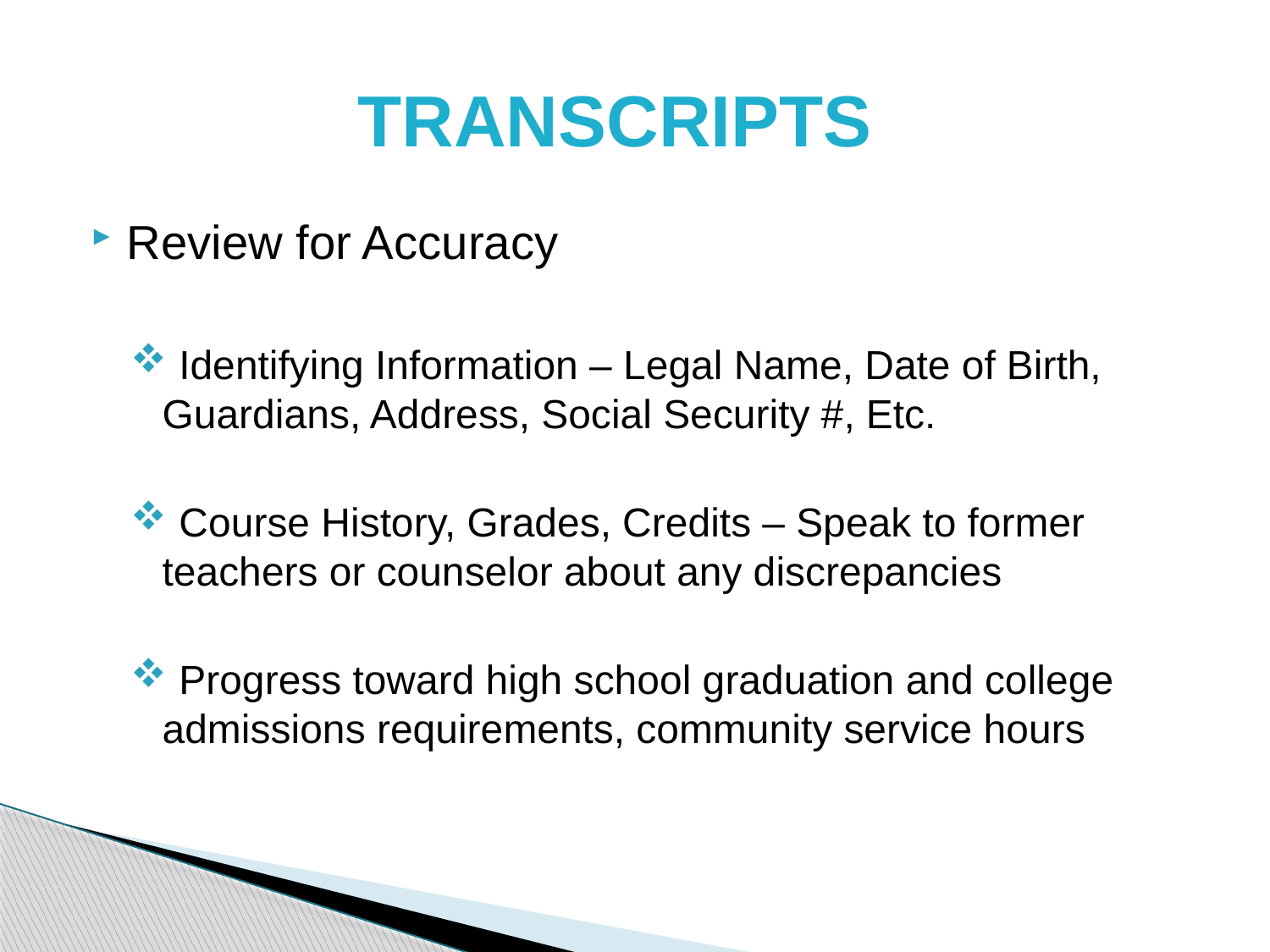

# TRANSCRIPTS
Review for Accuracy

 Identifying Information – Legal Name, Date of Birth, Guardians, Address, Social Security #, Etc.

 Course History, Grades, Credits – Speak to former teachers or counselor about any discrepancies

 Progress toward high school graduation and college admissions requirements, community service hours